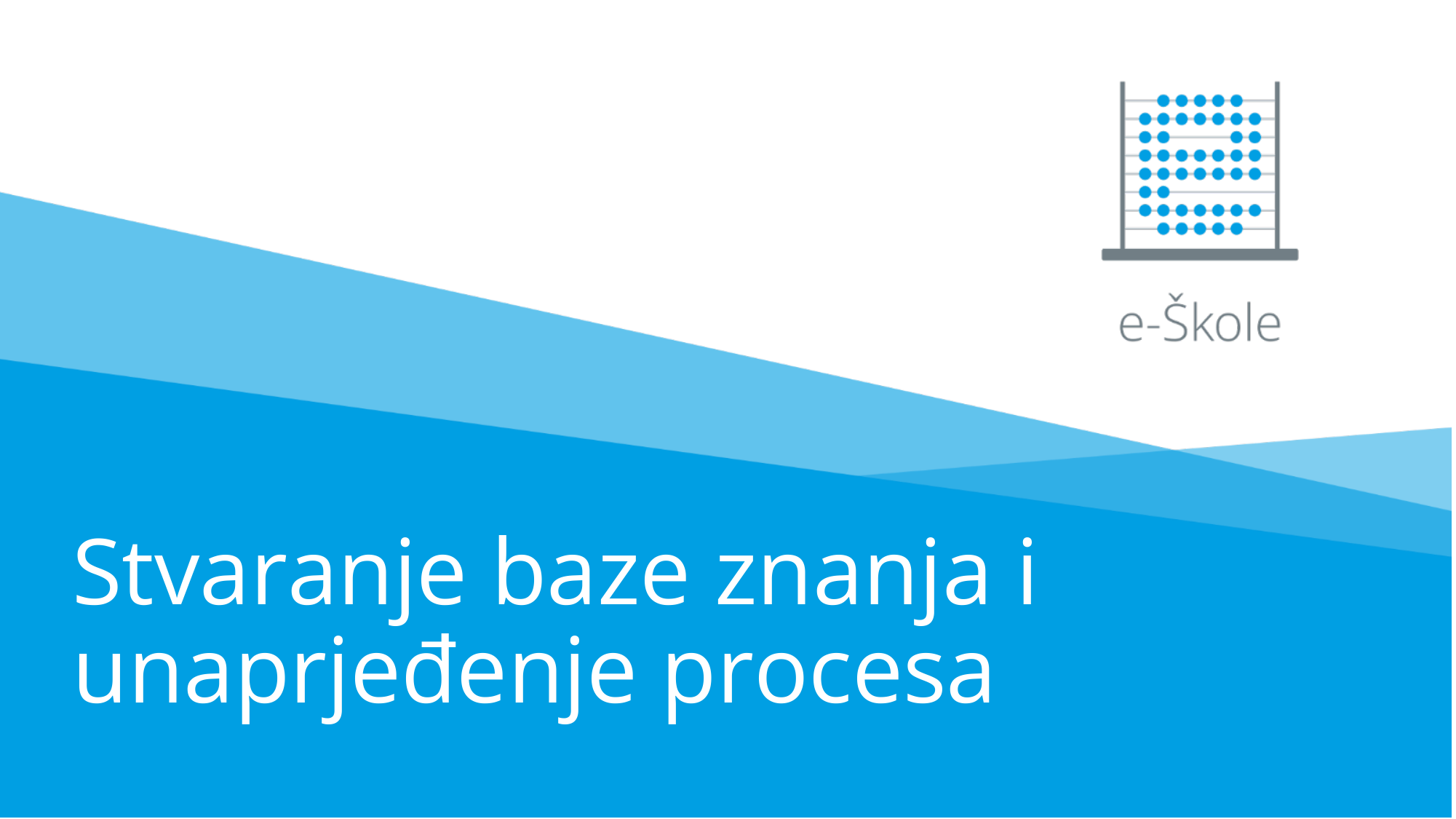

# Stvaranje baze znanja i unaprjeđenje procesa